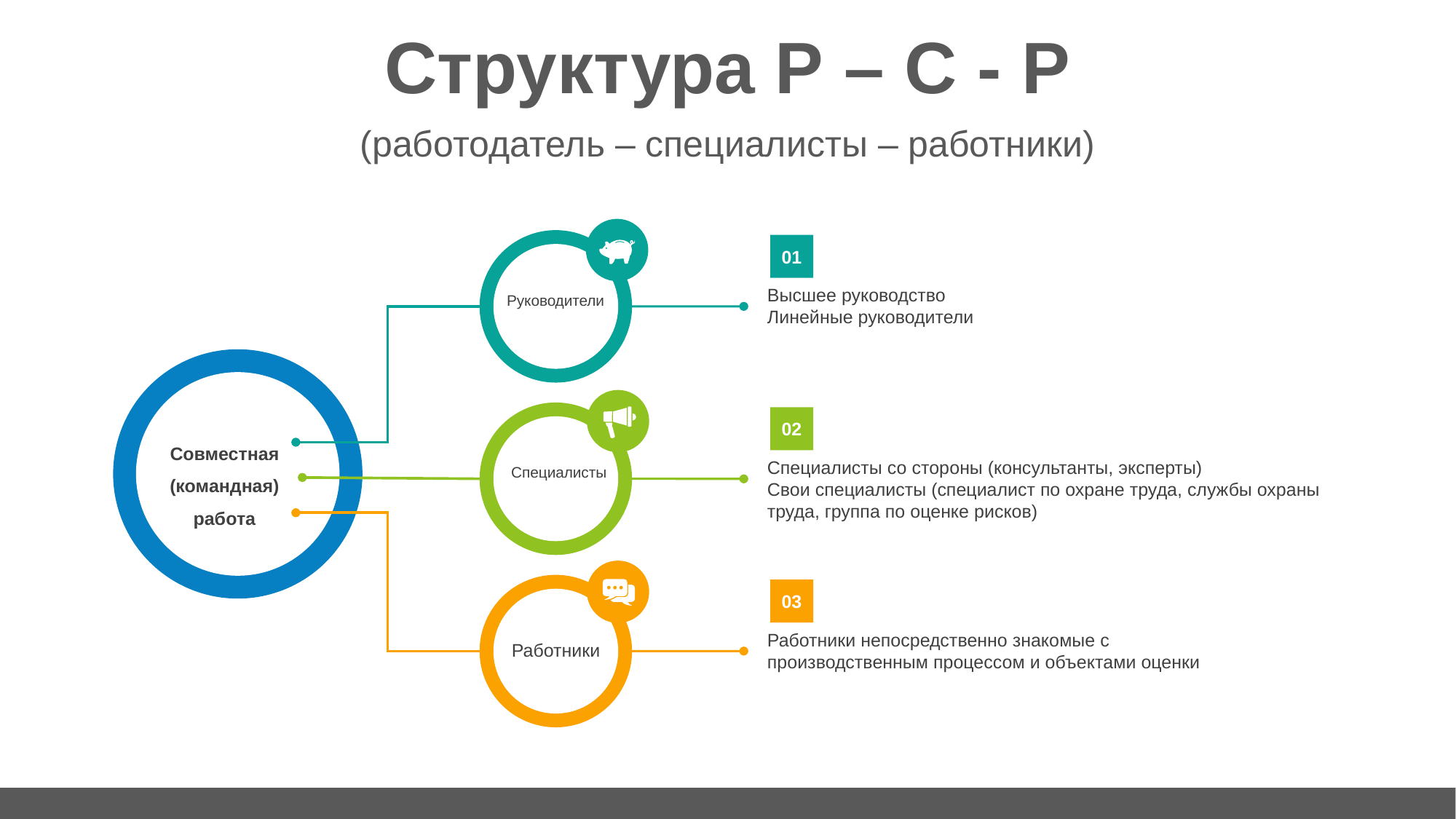

# Структура Р – С - Р
(работодатель – специалисты – работники)

01

Высшее руководство
Линейные руководители
Руководители

02

Совместная
(командная)
работа
Специалисты со стороны (консультанты, эксперты)
Свои специалисты (специалист по охране труда, службы охраны труда, группа по оценке рисков)
Специалисты

03
Работники непосредственно знакомые с
производственным процессом и объектами оценки
Работники